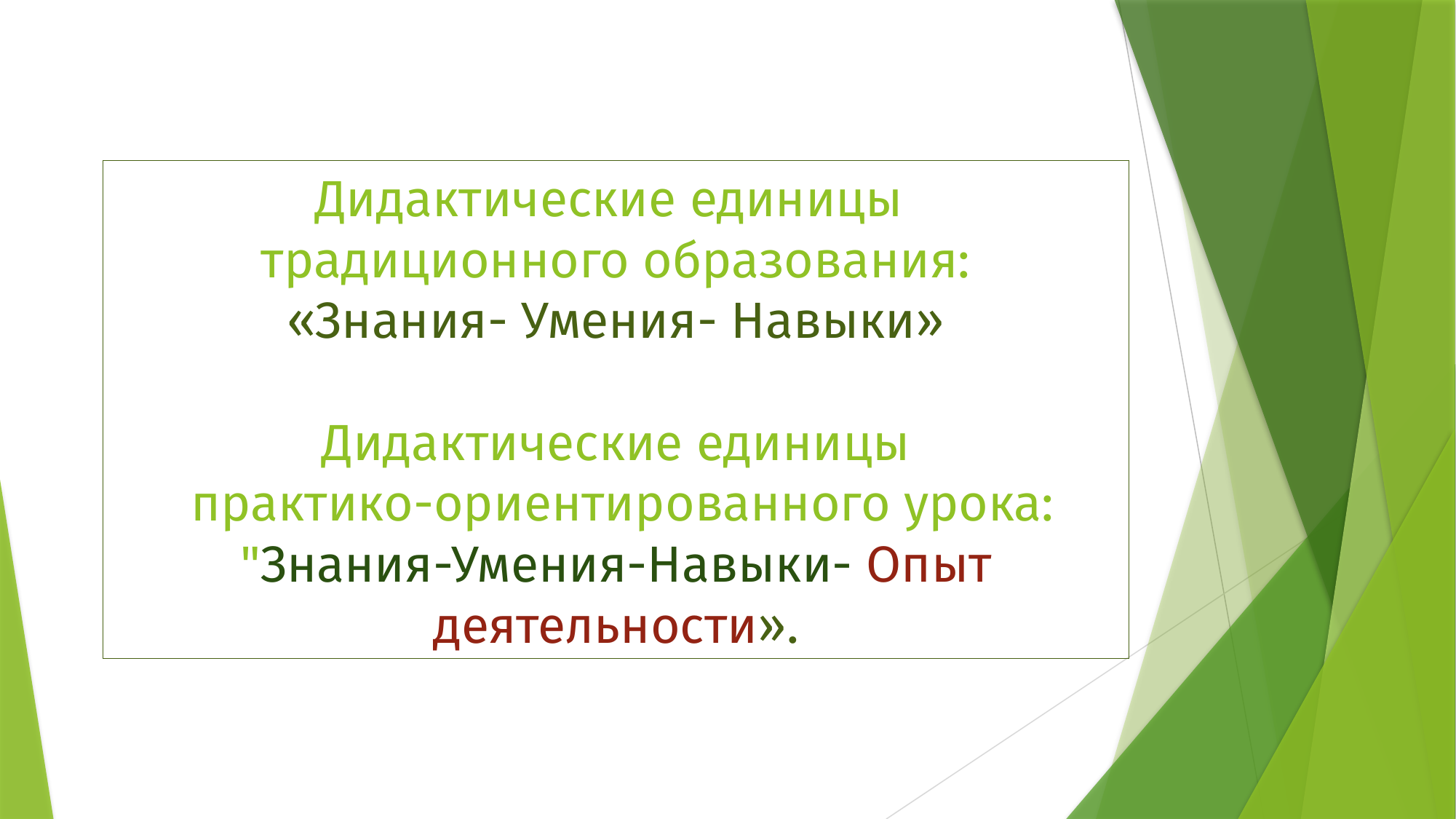

# Дидактические единицы традиционного образования: «Знания- Умения- Навыки» Дидактические единицы практико-ориентированного урока: "Знания-Умения-Навыки- Опыт деятельности».